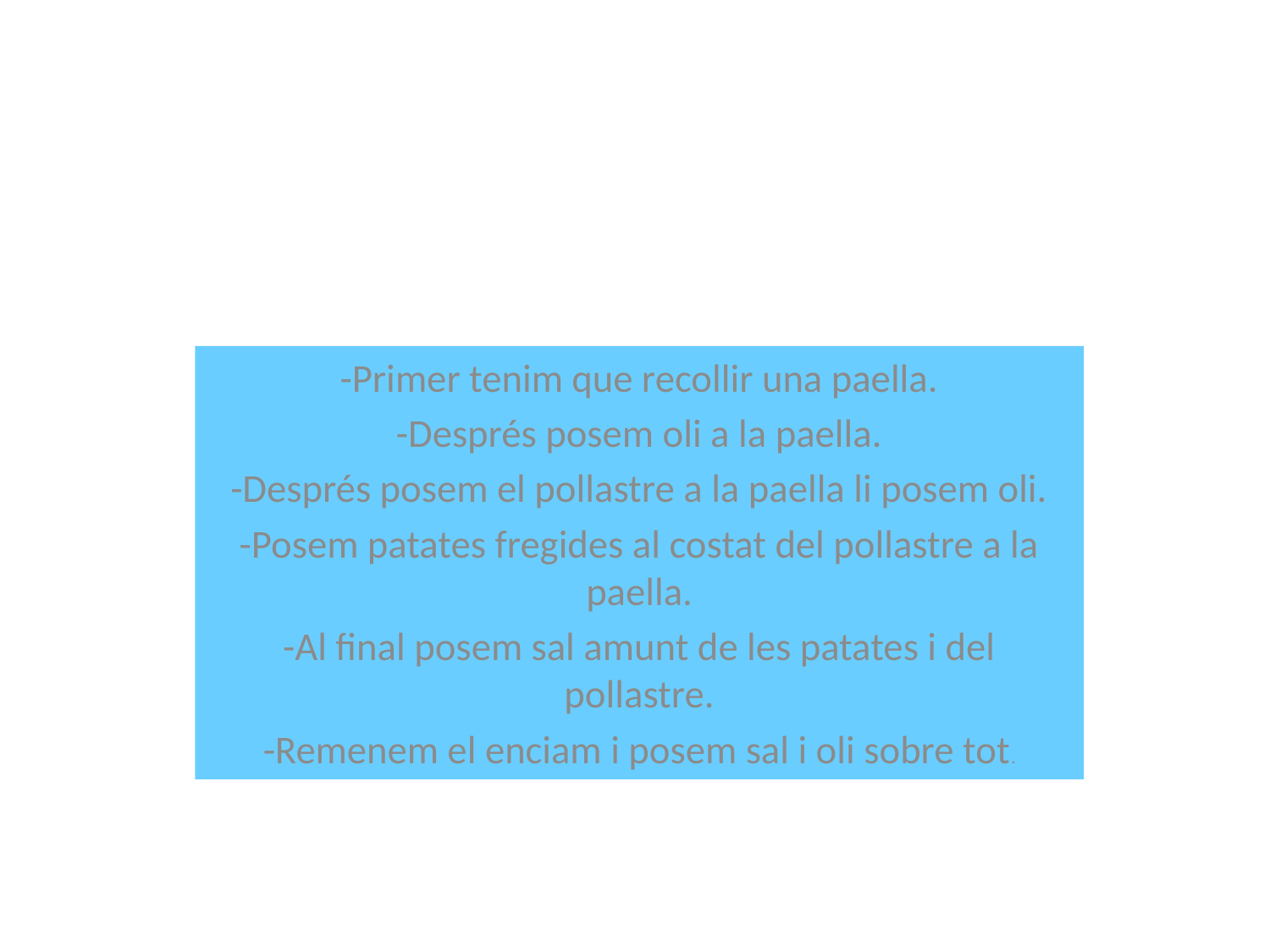

#
-Primer tenim que recollir una paella.
-Després posem oli a la paella.
-Després posem el pollastre a la paella li posem oli.
-Posem patates fregides al costat del pollastre a la paella.
-Al final posem sal amunt de les patates i del pollastre.
-Remenem el enciam i posem sal i oli sobre tot.